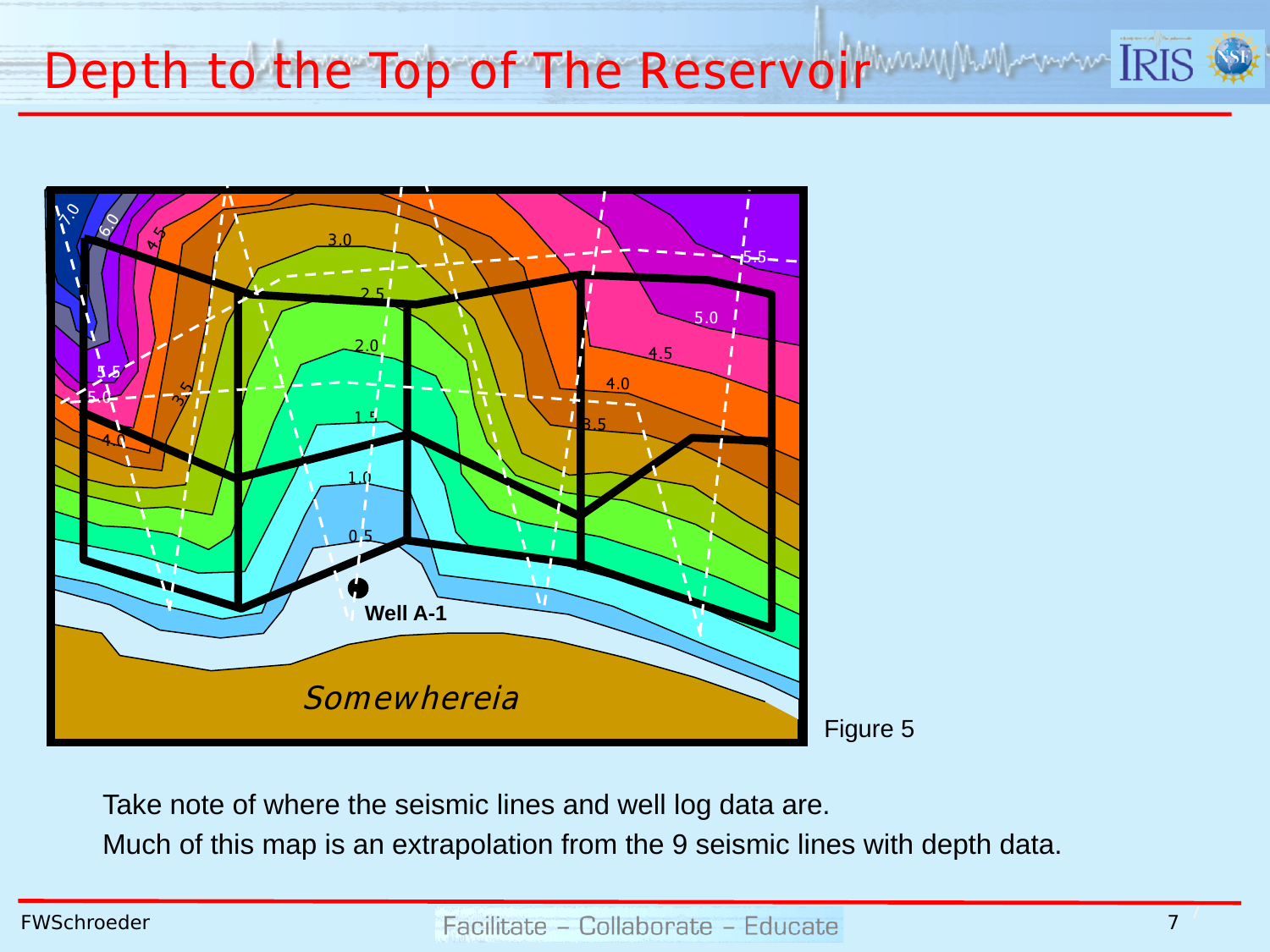

# Depth to the Top of The Reservoir

7.0

6.0
4.5
3.0

5.5

2.5

5.0

2.0
4.5
5.5
3.5
4.0
5.0
1.5
3.5

4.0
1.0
0.5

Somewhereia

Well A-1
Figure 5
Take note of where the seismic lines and well log data are.
Much of this map is an extrapolation from the 9 seismic lines with depth data.